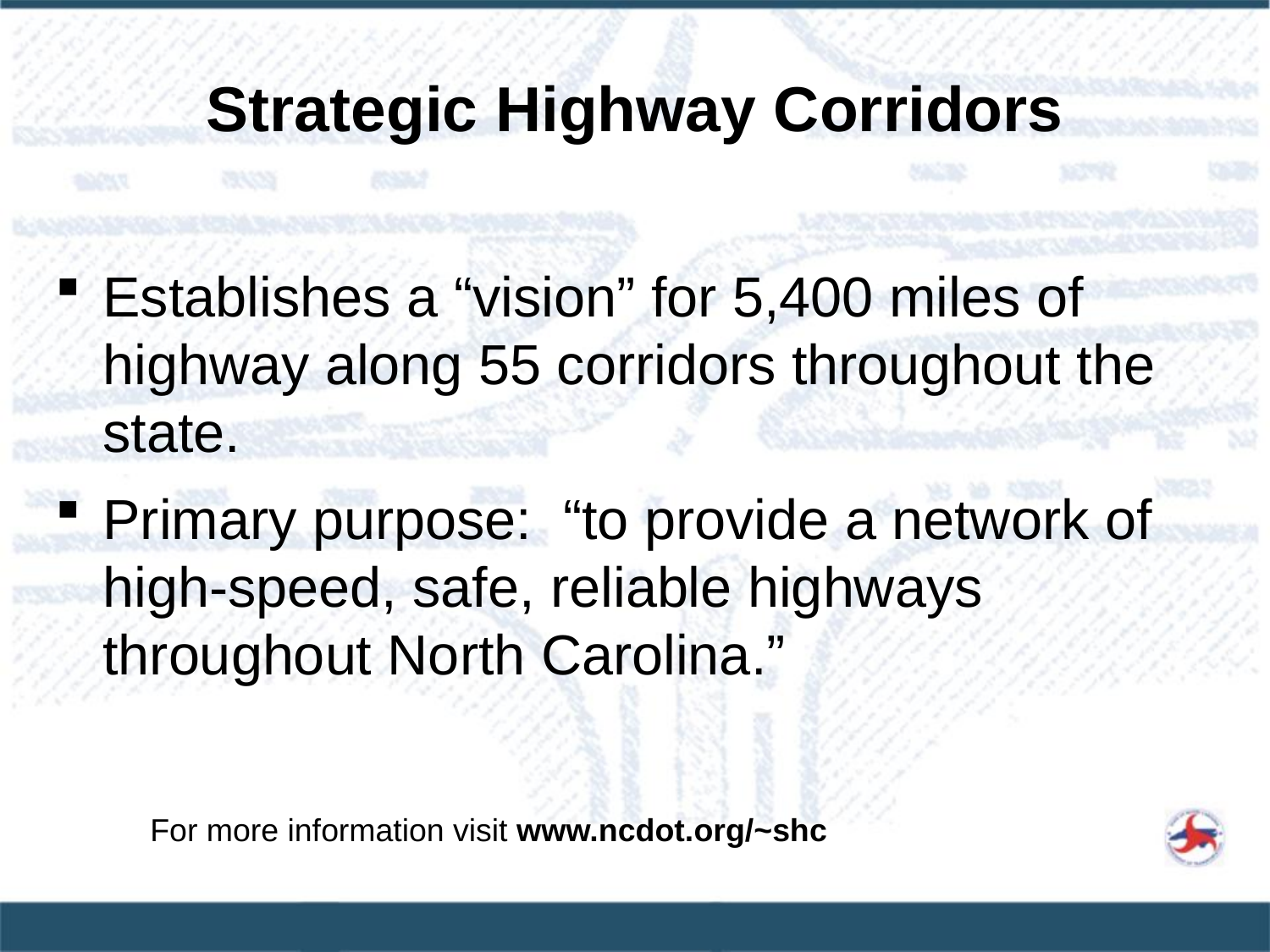

# Strategic Highway Corridors
Establishes a “vision” for 5,400 miles of highway along 55 corridors throughout the state.
Primary purpose:  “to provide a network of high-speed, safe, reliable highways throughout North Carolina.”

For more information visit www.ncdot.org/~shc